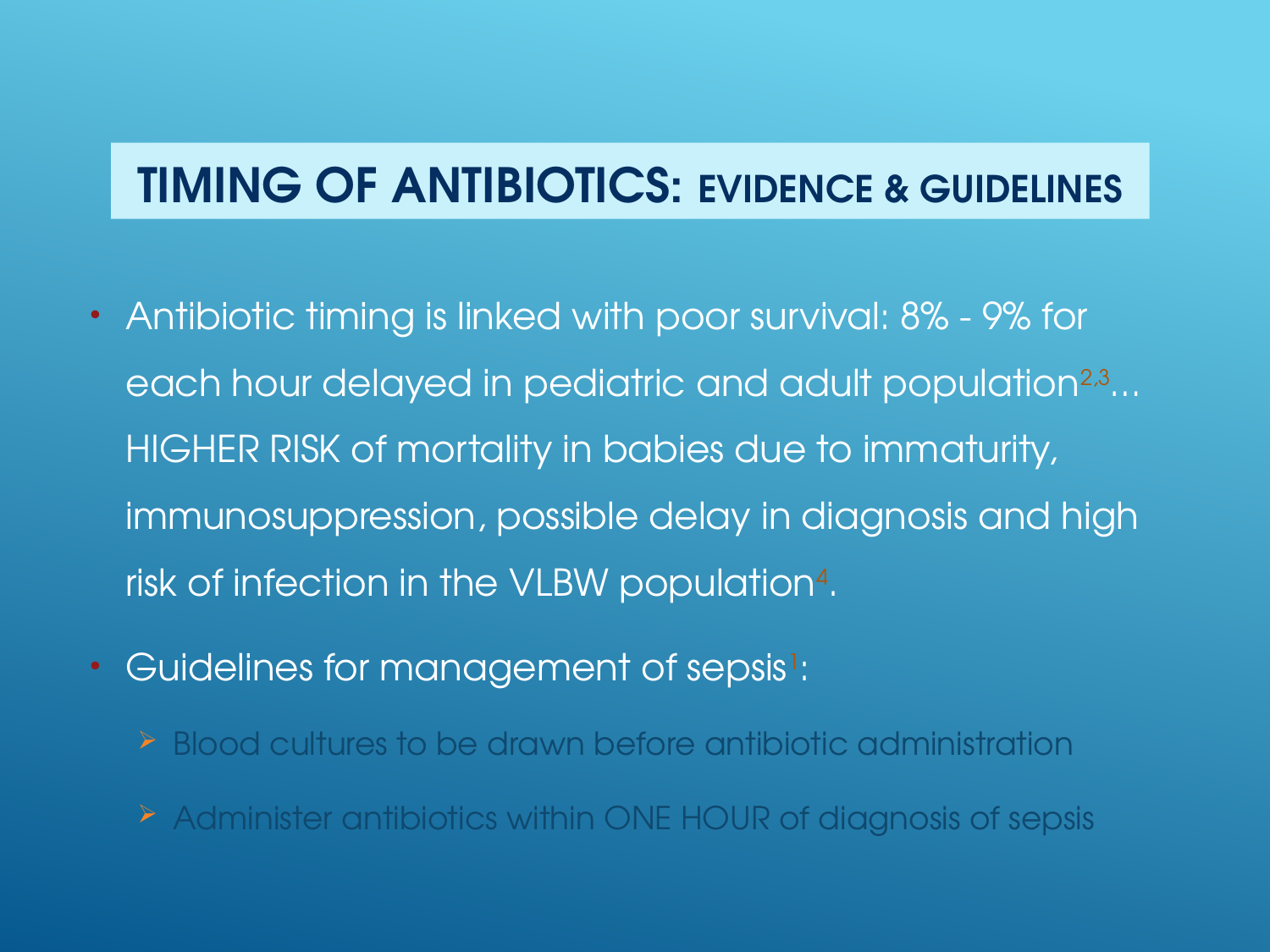

# Timing of antibiotics: evidence & Guidelines
Antibiotic timing is linked with poor survival: 8% - 9% for each hour delayed in pediatric and adult population2,3… HIGHER RISK of mortality in babies due to immaturity, immunosuppression, possible delay in diagnosis and high risk of infection in the VLBW population4.
Guidelines for management of sepsis1:
Blood cultures to be drawn before antibiotic administration
Administer antibiotics within ONE HOUR of diagnosis of sepsis